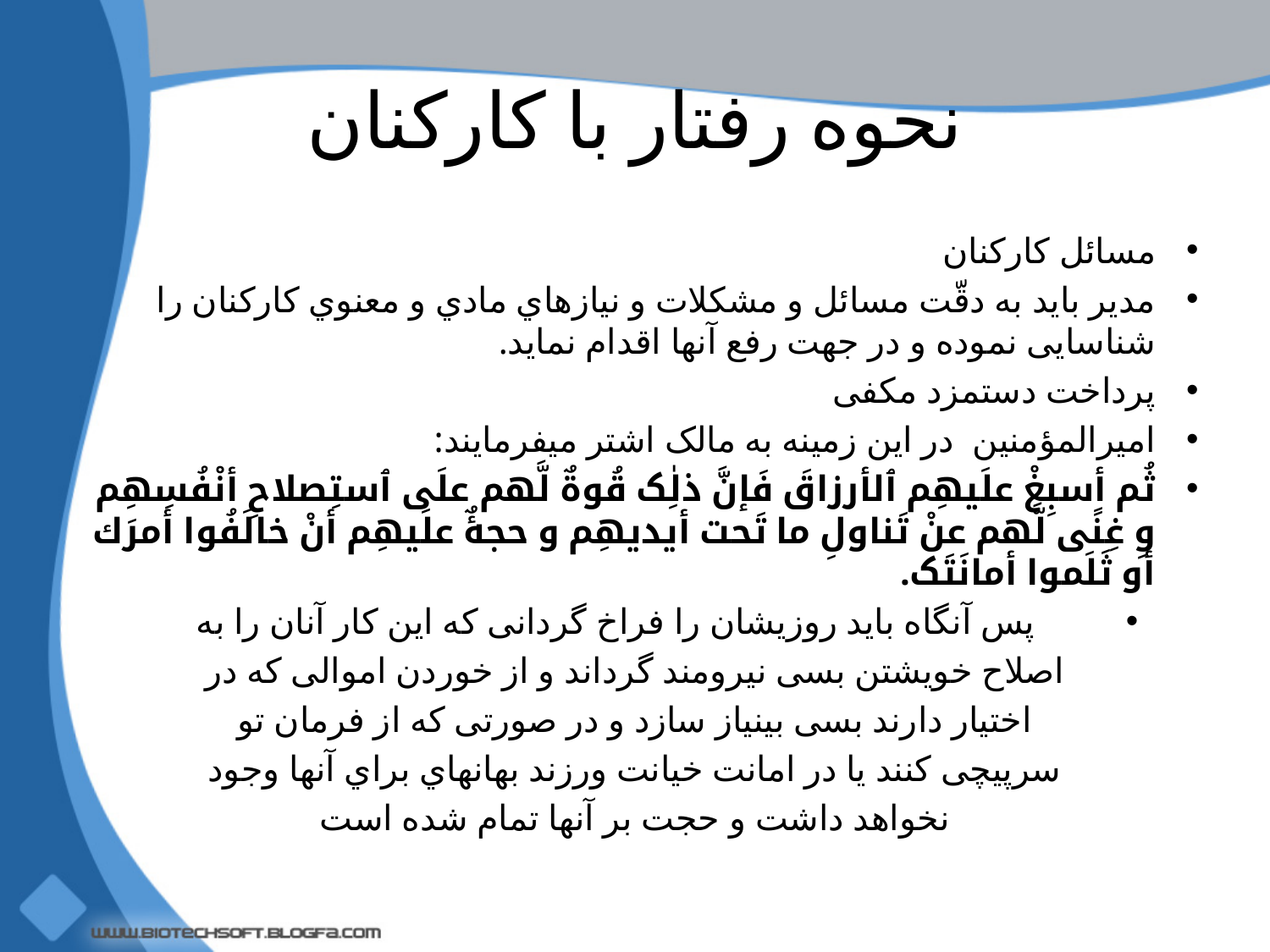

# نحوه رفتار با کارکنان
مسائل کارکنان
مدیر باید به دقّت مسائل و مشکلات و نیازهاي مادي و معنوي کارکنان را شناسایی نموده و در جهت رفع آنها اقدام نماید.
پرداخت دستمزد مکفی
امیرالمؤمنین  در این زمینه به مالک اشتر میفرمایند:
ثُم أسبِغْ علَیهِم ٱلأرزاقَ فَإنَّ ذلِٰک قُوةٌ لَّهم علَی ٱستِصلاحِ أنْفُسِهِم وِ غِنًی لَّهم عنْ تَناولِ ما تَحت أیدیهِم و حجۀٌ علَیهِم أنْ خالَفُوا أمرَك أو ثَلَموا أمانَتَک.
پس آنگاه باید روزیشان را فراخ گردانی که این کار آنان را به
اصلاح خویشتن بسی نیرومند گرداند و از خوردن اموالی که در
اختیار دارند بسی بینیاز سازد و در صورتی که از فرمان تو
سرپیچی کنند یا در امانت خیانت ورزند بهانهاي براي آنها وجود
نخواهد داشت و حجت بر آنها تمام شده است